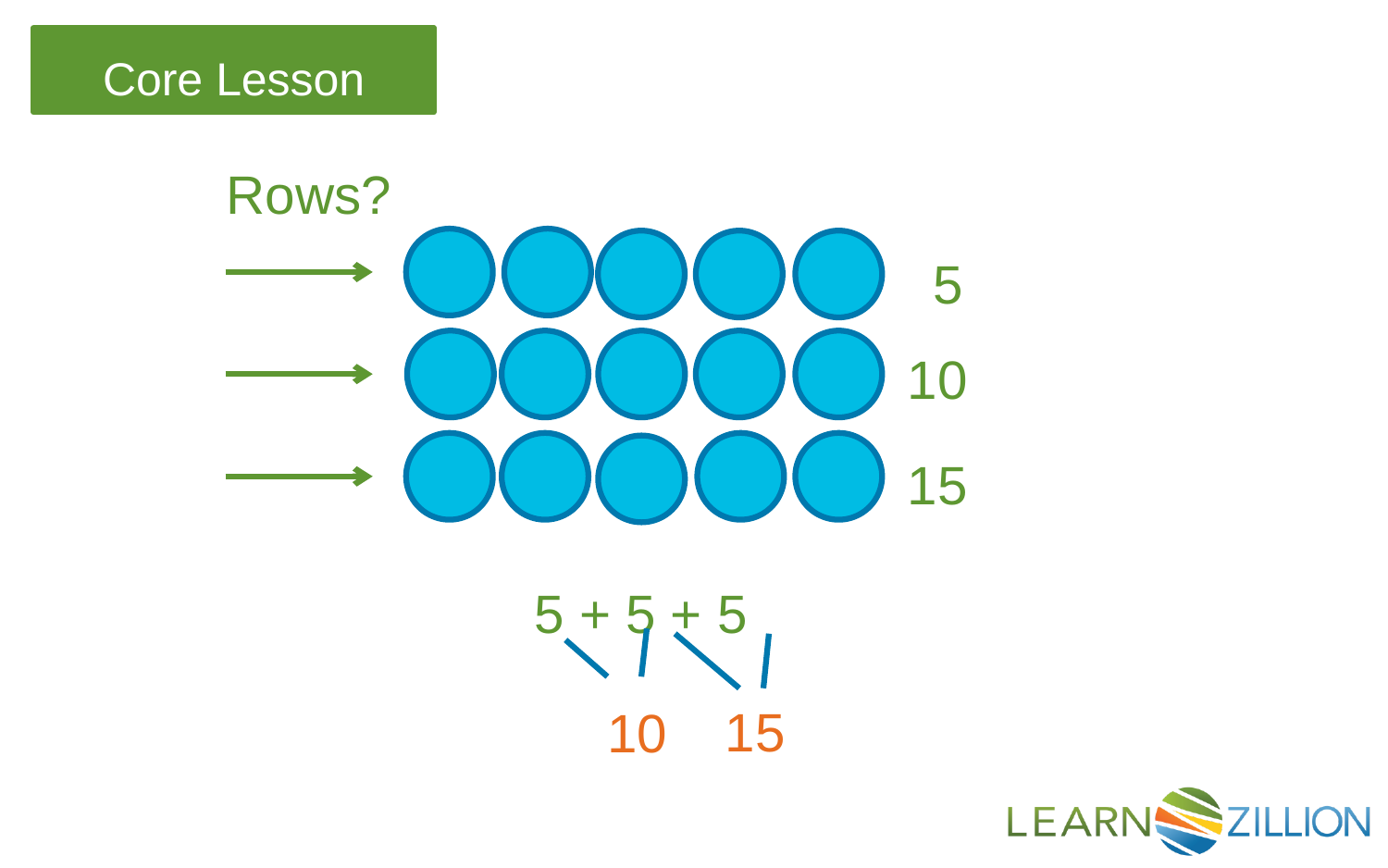

Rows?

5
10
15
5 + 5 + 5
15
10